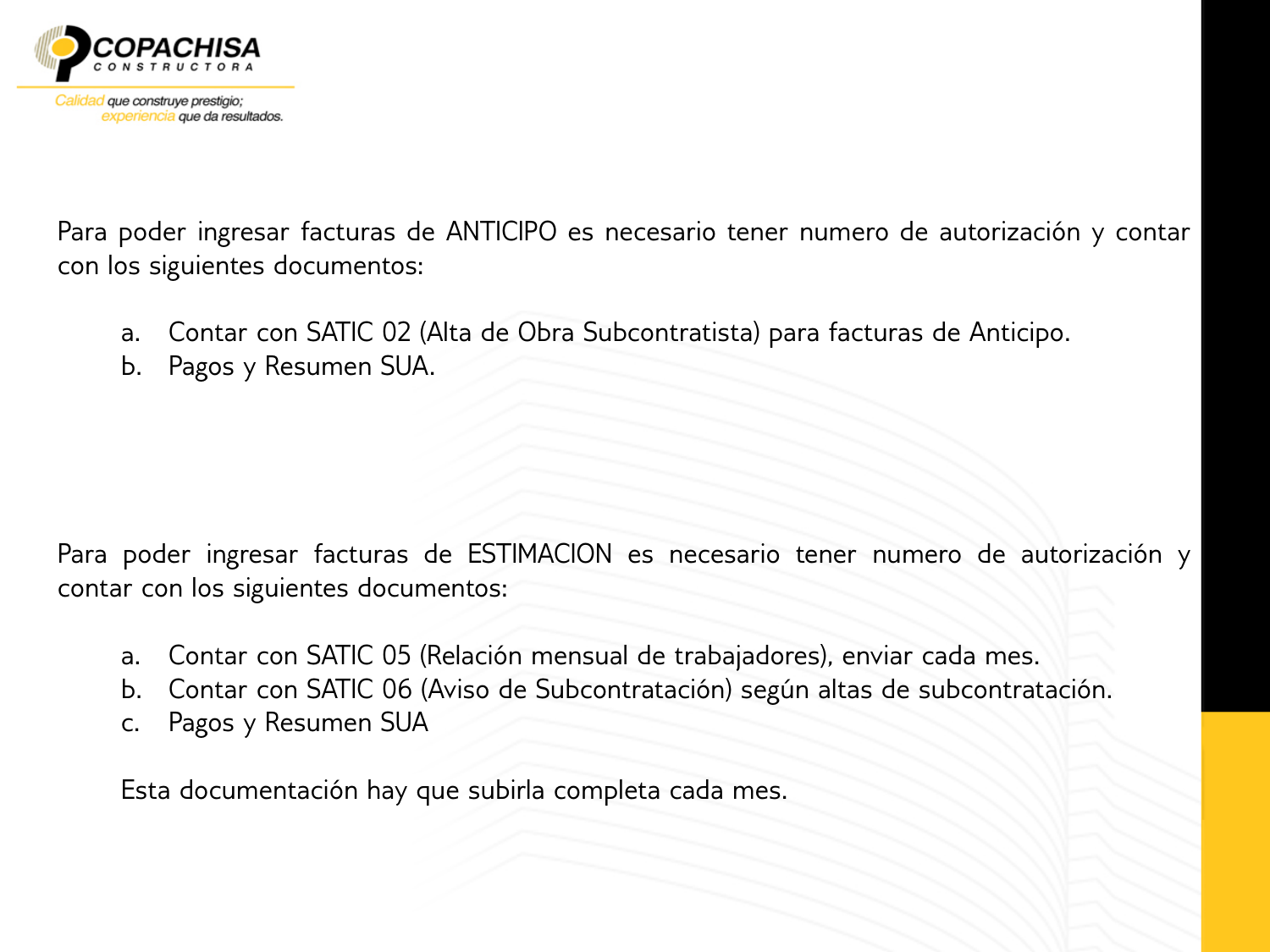

Para poder ingresar facturas de ANTICIPO es necesario tener numero de autorización y contar con los siguientes documentos:

Contar con SATIC 02 (Alta de Obra Subcontratista) para facturas de Anticipo.
Pagos y Resumen SUA.

Para poder ingresar facturas de ESTIMACION es necesario tener numero de autorización y contar con los siguientes documentos:

Contar con SATIC 05 (Relación mensual de trabajadores), enviar cada mes.
Contar con SATIC 06 (Aviso de Subcontratación) según altas de subcontratación.
Pagos y Resumen SUA

Esta documentación hay que subirla completa cada mes.